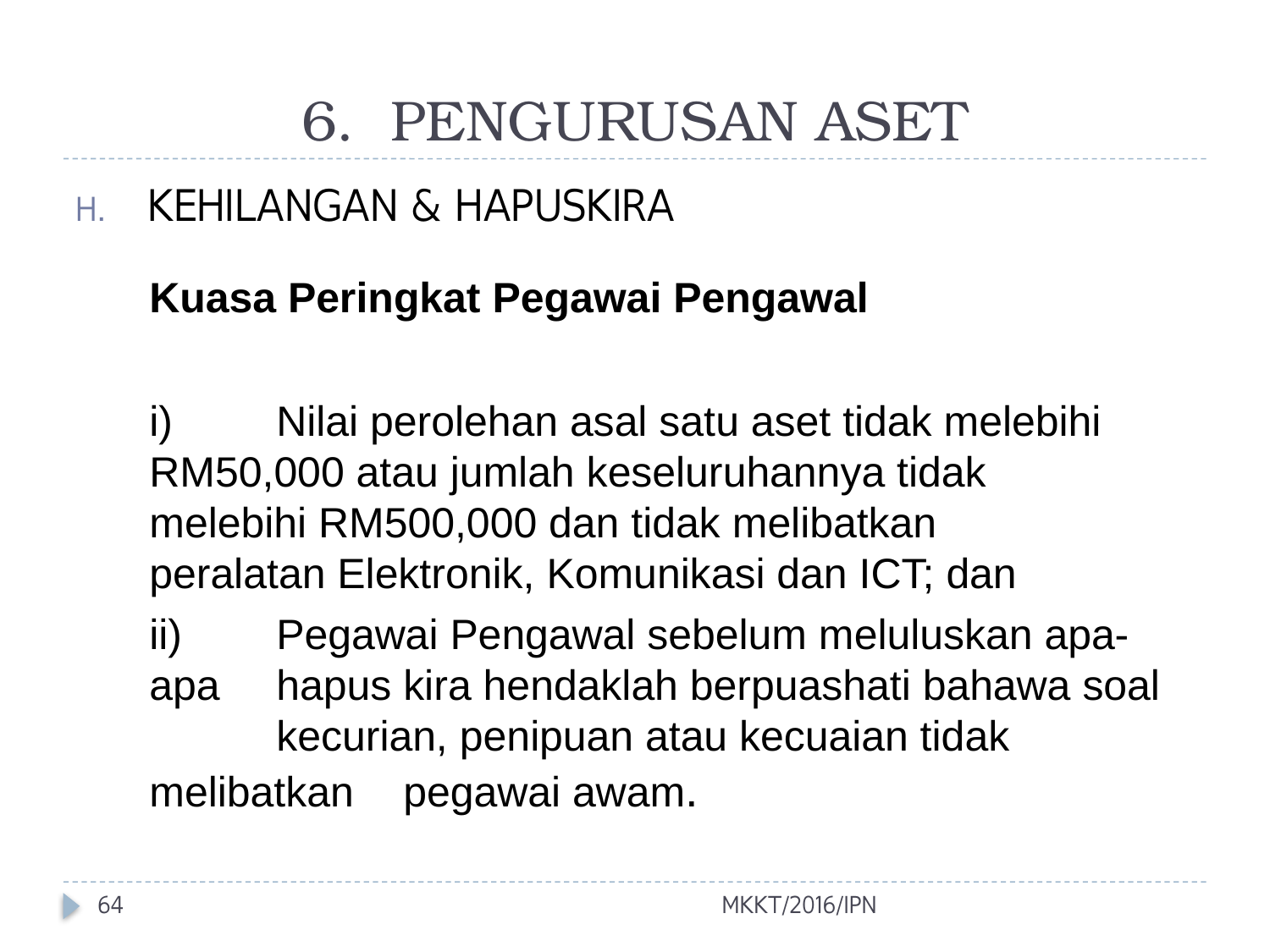

# 6.  PENGURUSAN ASET
KEHILANGAN & HAPUSKIRA
Kuasa Peringkat Pegawai Pengawal

i)	Nilai perolehan asal satu aset tidak melebihi 	RM50,000 atau jumlah keseluruhannya tidak 	melebihi RM500,000 dan tidak melibatkan 	peralatan Elektronik, Komunikasi dan ICT; dan
ii)	Pegawai Pengawal sebelum meluluskan apa-apa 	hapus kira hendaklah berpuashati bahawa soal 	kecurian, penipuan atau kecuaian tidak 	melibatkan 	pegawai awam.
64
MKKT/2016/IPN